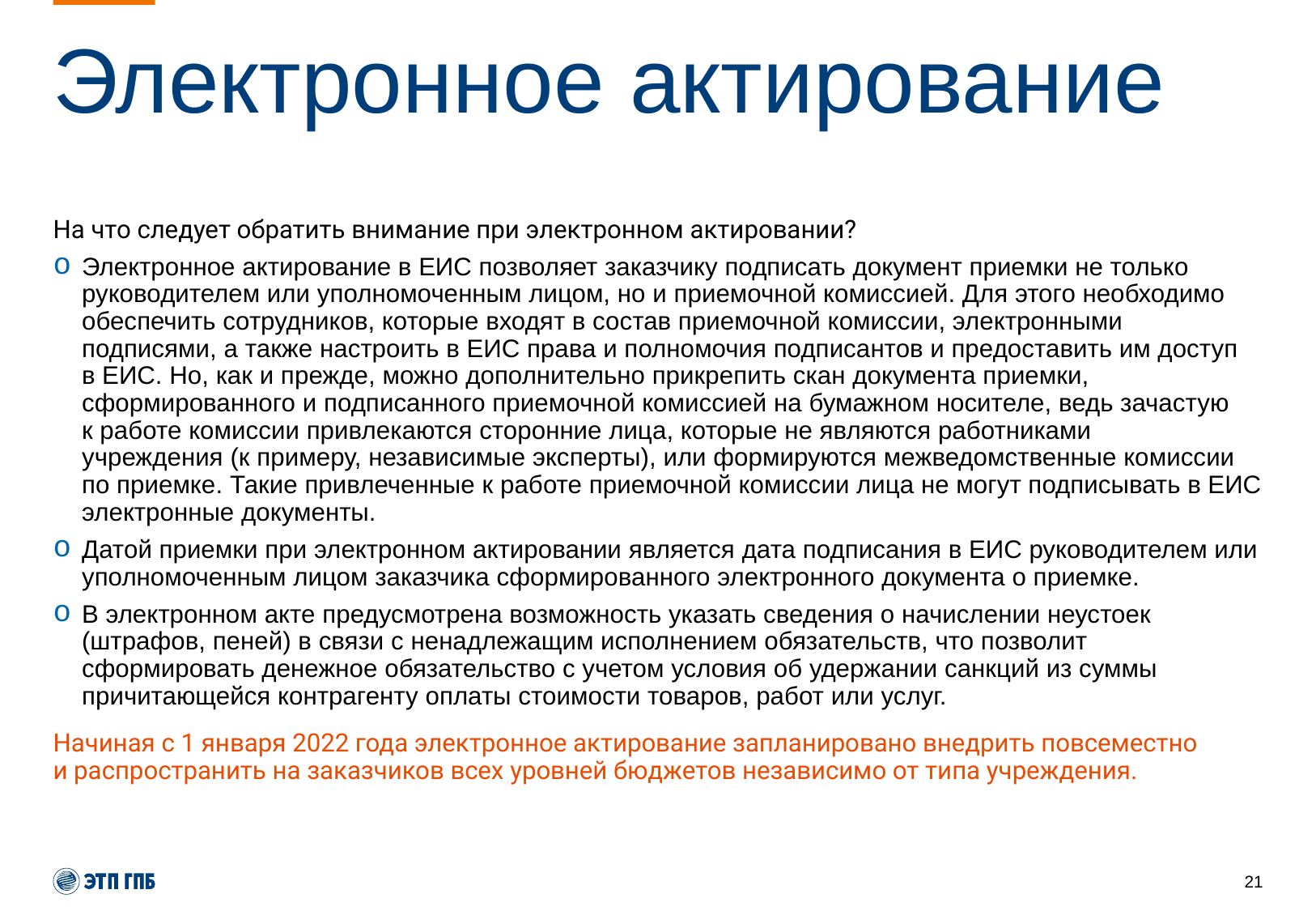

# Электронное актирование
На что следует обратить внимание при электронном актировании?
Электронное актирование в ЕИС позволяет заказчику подписать документ приемки не только руководителем или уполномоченным лицом, но и приемочной комиссией. Для этого необходимо обеспечить сотрудников, которые входят в состав приемочной комиссии, электронными подписями, а также настроить в ЕИС права и полномочия подписантов и предоставить им доступ в ЕИС. Но, как и прежде, можно дополнительно прикрепить скан документа приемки, сформированного и подписанного приемочной комиссией на бумажном носителе, ведь зачастую к работе комиссии привлекаются сторонние лица, которые не являются работниками учреждения (к примеру, независимые эксперты), или формируются межведомственные комиссии по приемке. Такие привлеченные к работе приемочной комиссии лица не могут подписывать в ЕИС электронные документы.
Датой приемки при электронном актировании является дата подписания в ЕИС руководителем или уполномоченным лицом заказчика сформированного электронного документа о приемке.
В электронном акте предусмотрена возможность указать сведения о начислении неустоек (штрафов, пеней) в связи с ненадлежащим исполнением обязательств, что позволит сформировать денежное обязательство с учетом условия об удержании санкций из суммы причитающейся контрагенту оплаты стоимости товаров, работ или услуг.
Начиная с 1 января 2022 года электронное актирование запланировано внедрить повсеместно и распространить на заказчиков всех уровней бюджетов независимо от типа учреждения.